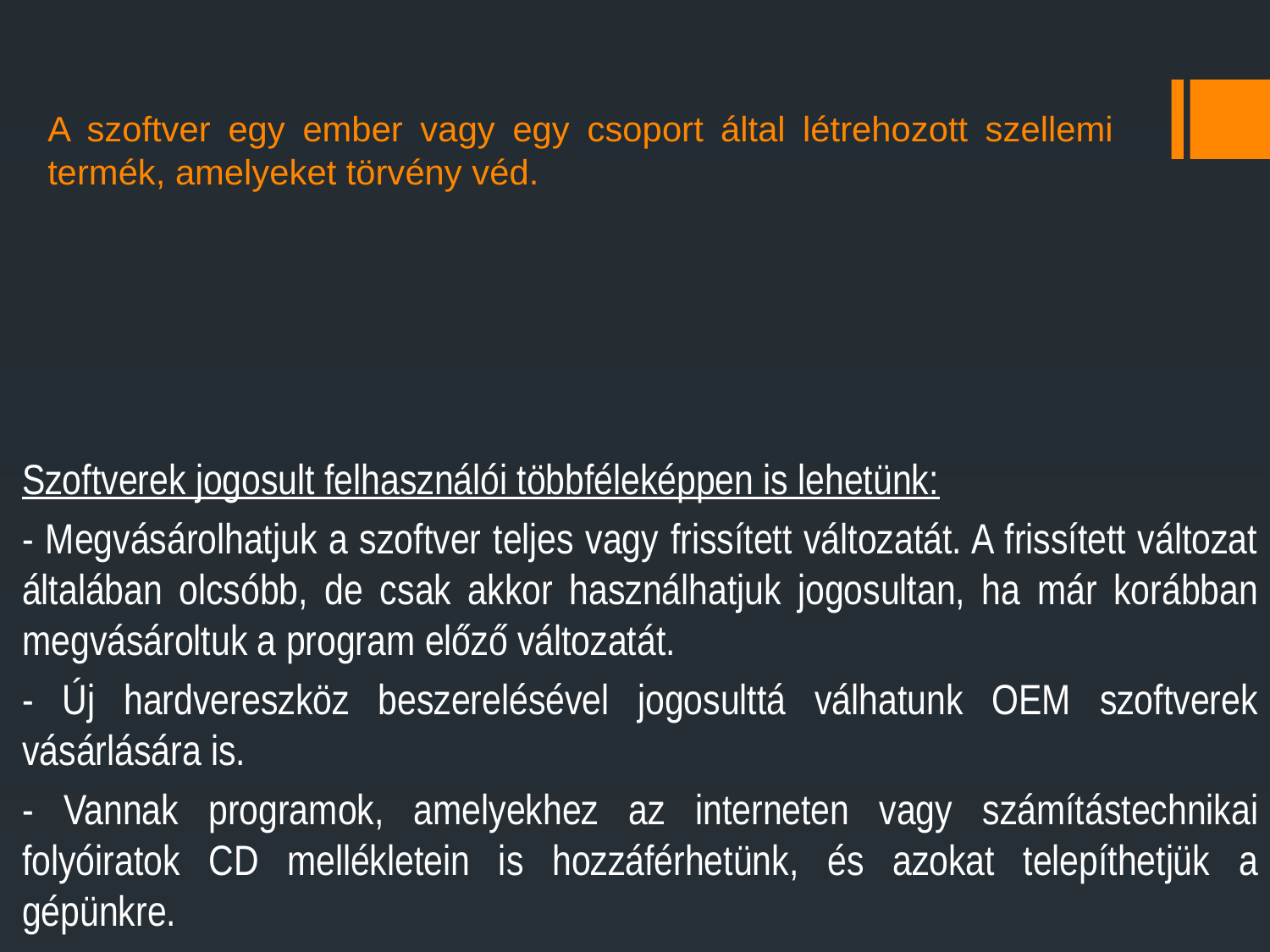

# A szoftver egy ember vagy egy csoport által létrehozott szellemi termék, amelyeket törvény véd.
Szoftverek jogosult felhasználói többféleképpen is lehetünk:
- Megvásárolhatjuk a szoftver teljes vagy frissített változatát. A frissített változat általában olcsóbb, de csak akkor használhatjuk jogosultan, ha már korábban megvásároltuk a program előző változatát.
- Új hardvereszköz beszerelésével jogosulttá válhatunk OEM szoftverek vásárlására is.
- Vannak programok, amelyekhez az interneten vagy számítástechnikai folyóiratok CD mellékletein is hozzáférhetünk, és azokat telepíthetjük a gépünkre.